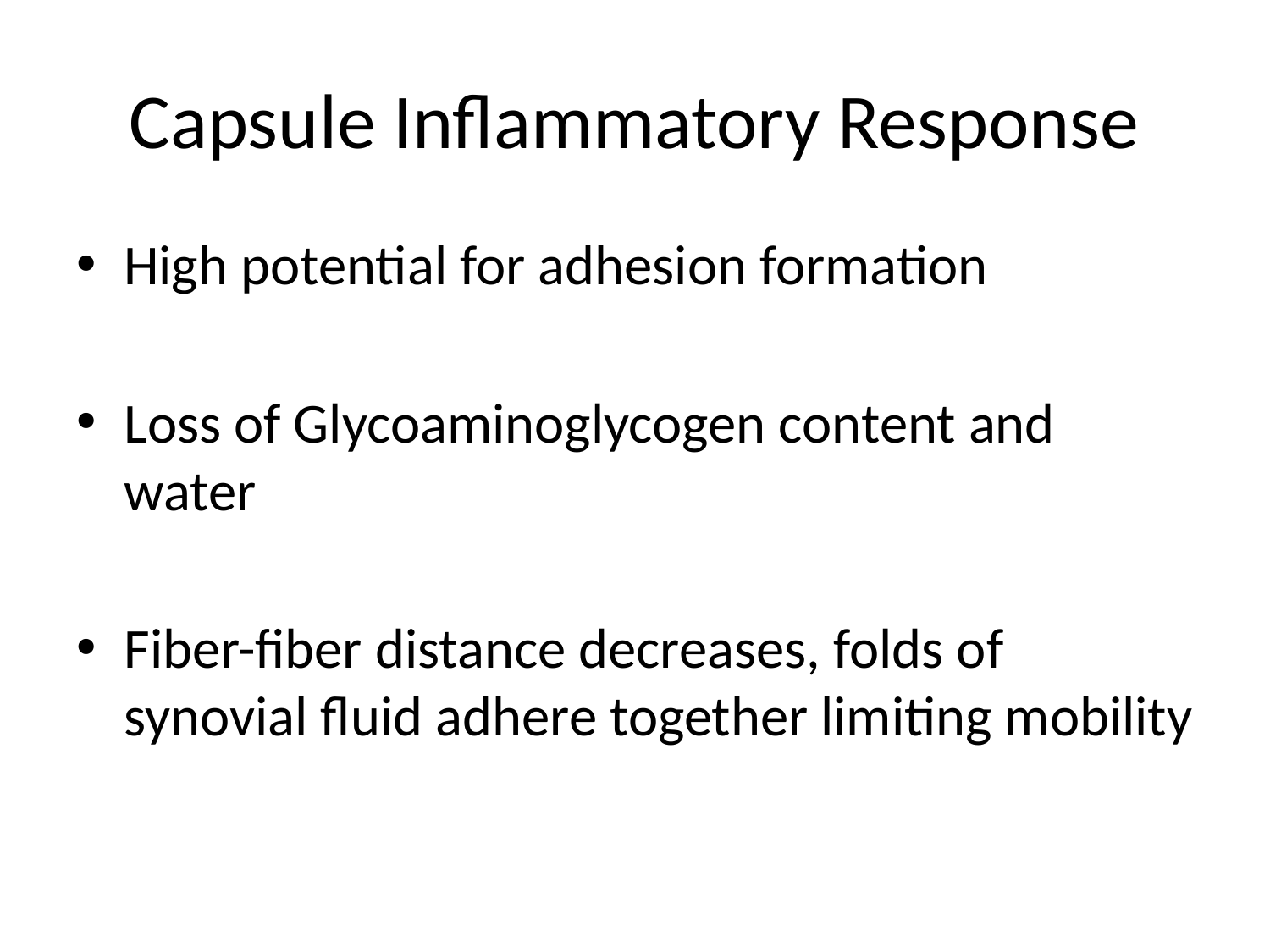

# Capsule Inflammatory Response
High potential for adhesion formation

Loss of Glycoaminoglycogen content and water

Fiber-fiber distance decreases, folds of synovial fluid adhere together limiting mobility